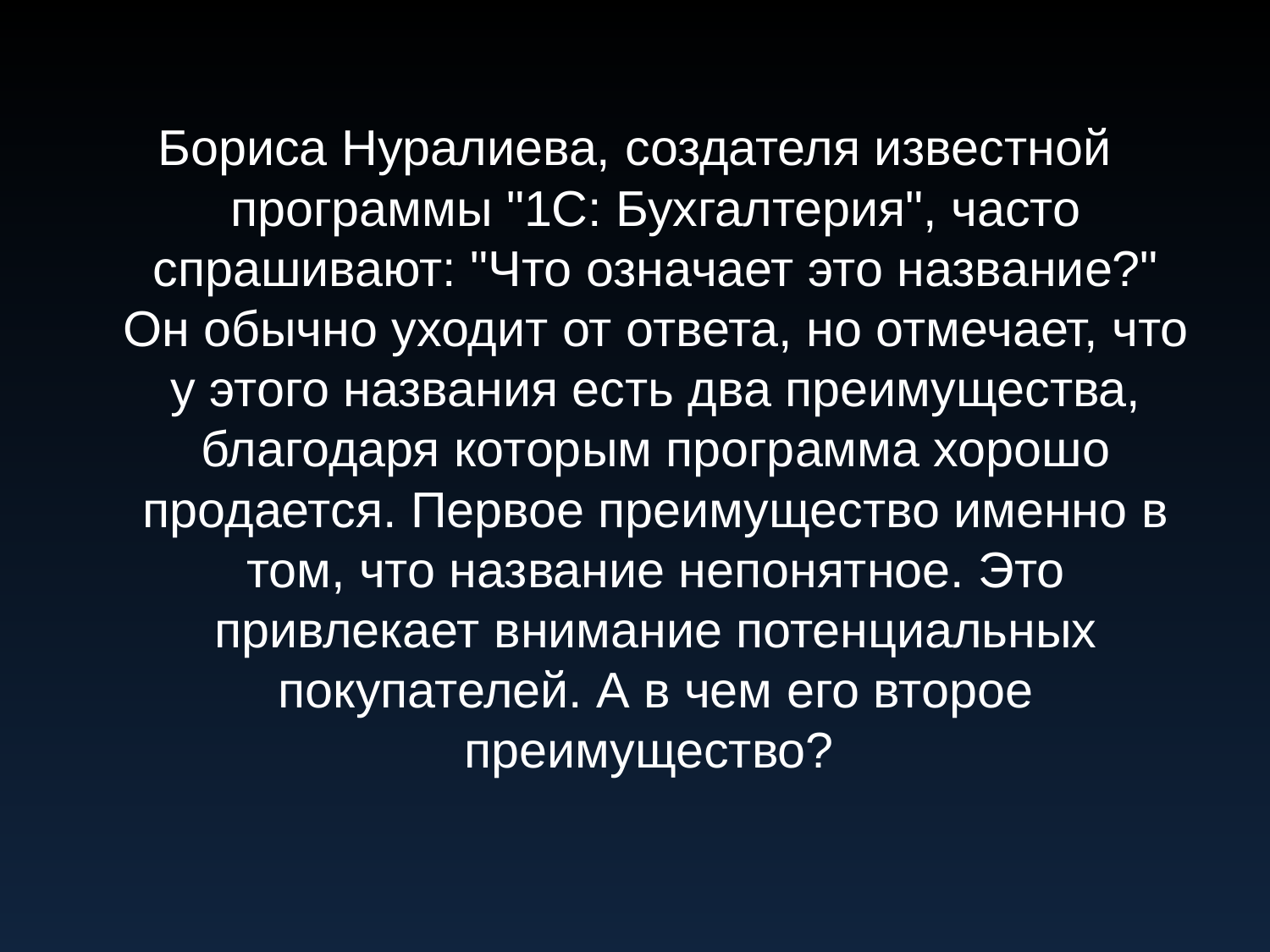

#
Бориса Нуралиева, создателя известной программы "1С: Бухгалтерия", часто спрашивают: "Что означает это название?" Он обычно уходит от ответа, но отмечает, что у этого названия есть два преимущества, благодаря которым программа хорошо продается. Первое преимущество именно в том, что название непонятное. Это привлекает внимание потенциальных покупателей. А в чем его второе преимущество?